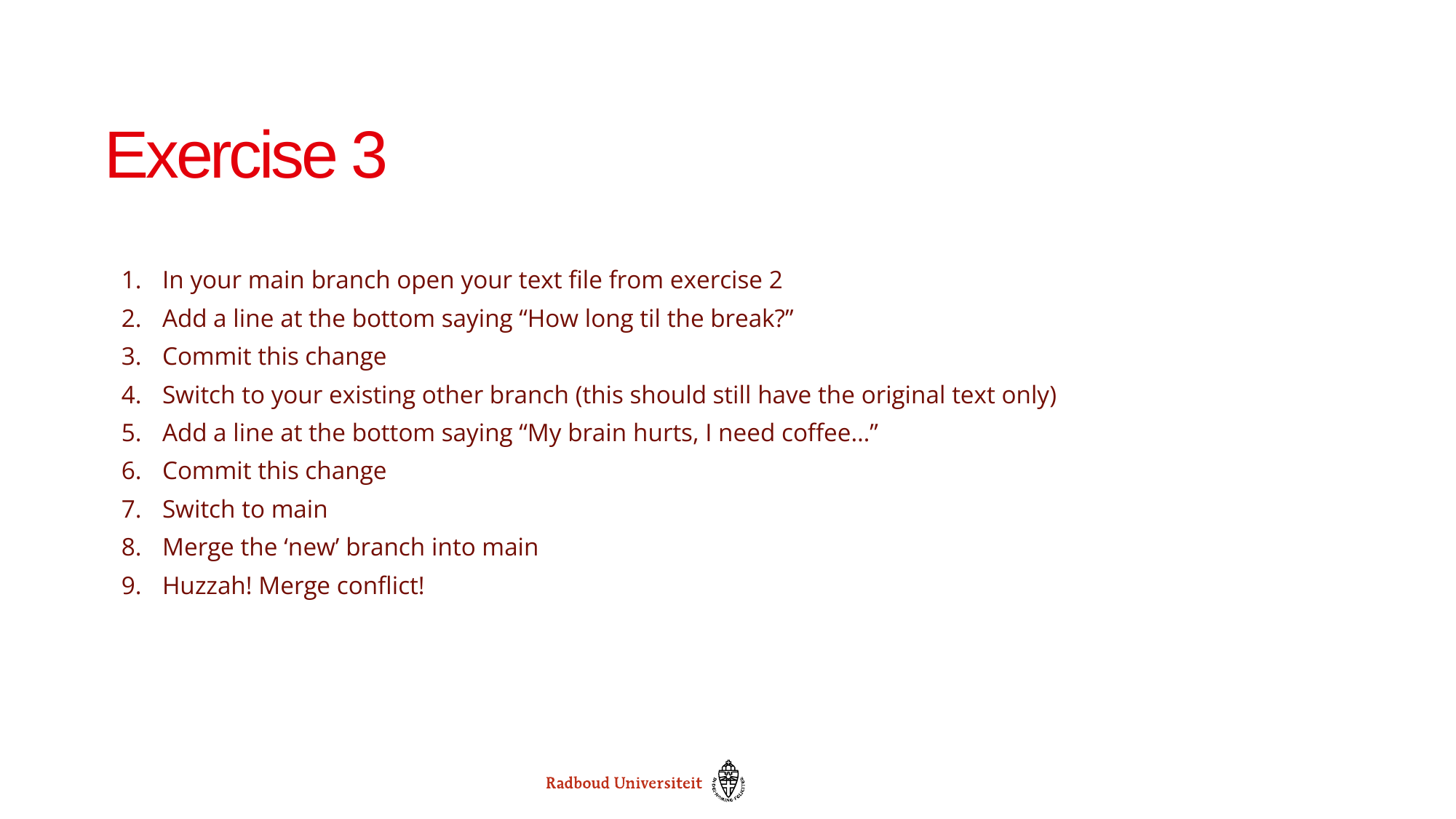

# Exercise 3
In your main branch open your text file from exercise 2
Add a line at the bottom saying “How long til the break?”
Commit this change
Switch to your existing other branch (this should still have the original text only)
Add a line at the bottom saying “My brain hurts, I need coffee…”
Commit this change
Switch to main
Merge the ‘new’ branch into main
Huzzah! Merge conflict!